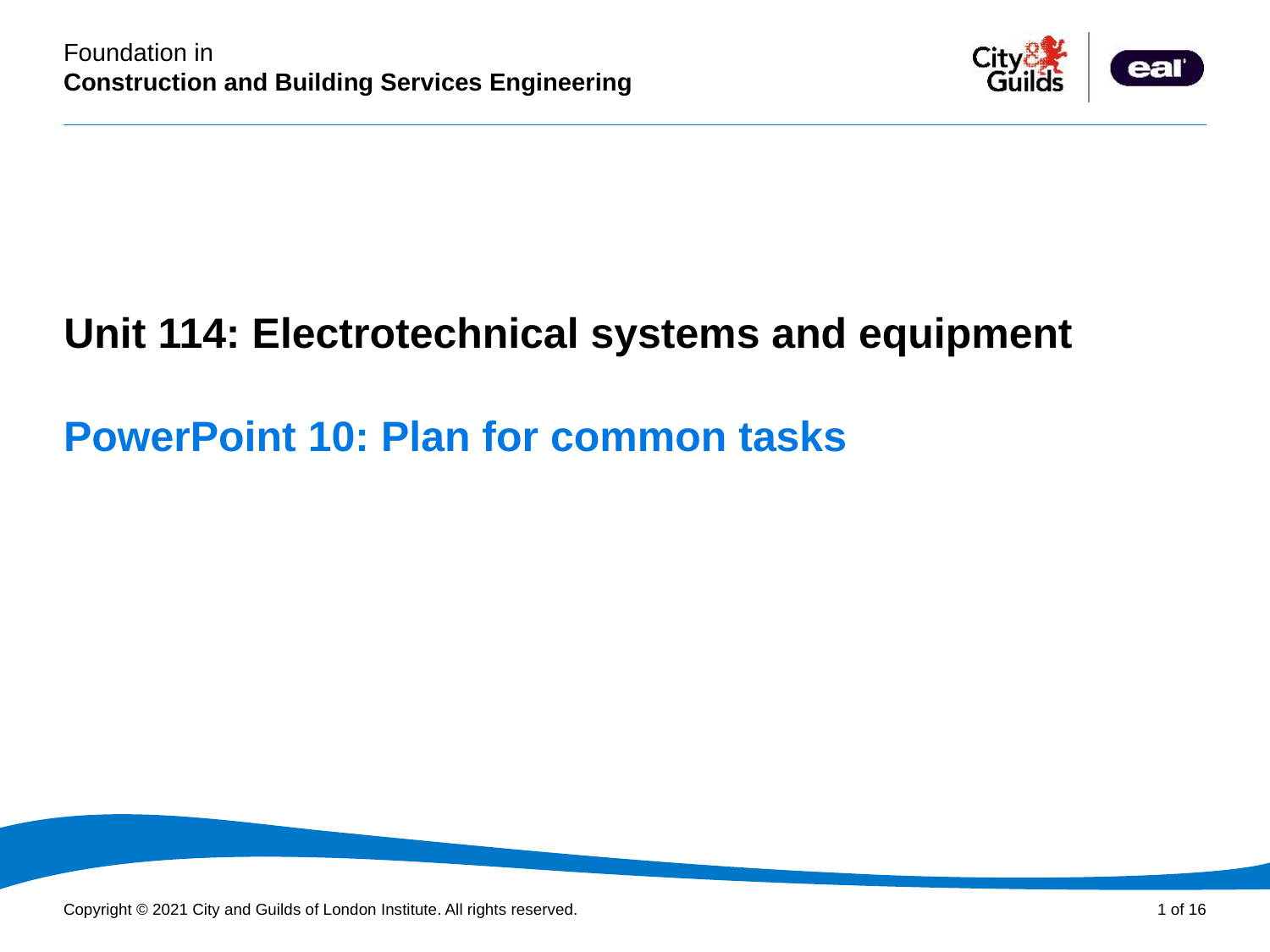

PowerPoint presentation
Unit 114: Electrotechnical systems and equipment
PowerPoint 10: Plan for common tasks